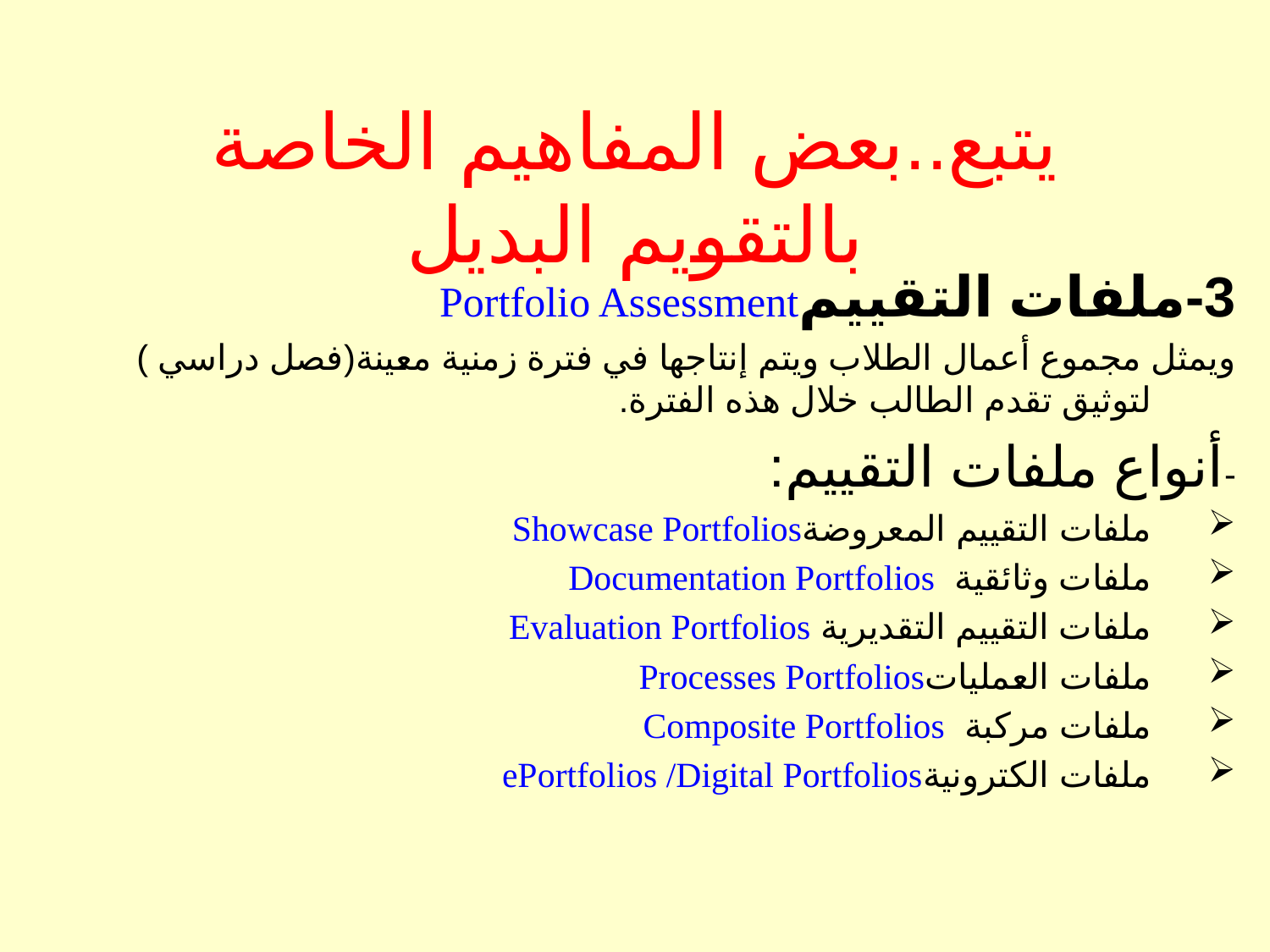

# يتبع..بعض المفاهيم الخاصة بالتقويم البديل
3-ملفات التقييمPortfolio Assessment
ويمثل مجموع أعمال الطلاب ويتم إنتاجها في فترة زمنية معينة(فصل دراسي ) لتوثيق تقدم الطالب خلال هذه الفترة.
-أنواع ملفات التقييم:
ملفات التقييم المعروضةShowcase Portfolios
ملفات وثائقية  Documentation Portfolios
ملفات التقييم التقديرية Evaluation Portfolios
ملفات العملياتProcesses Portfolios
ملفات مركبة  Composite Portfolios
ملفات الكترونيةePortfolios /Digital Portfolios